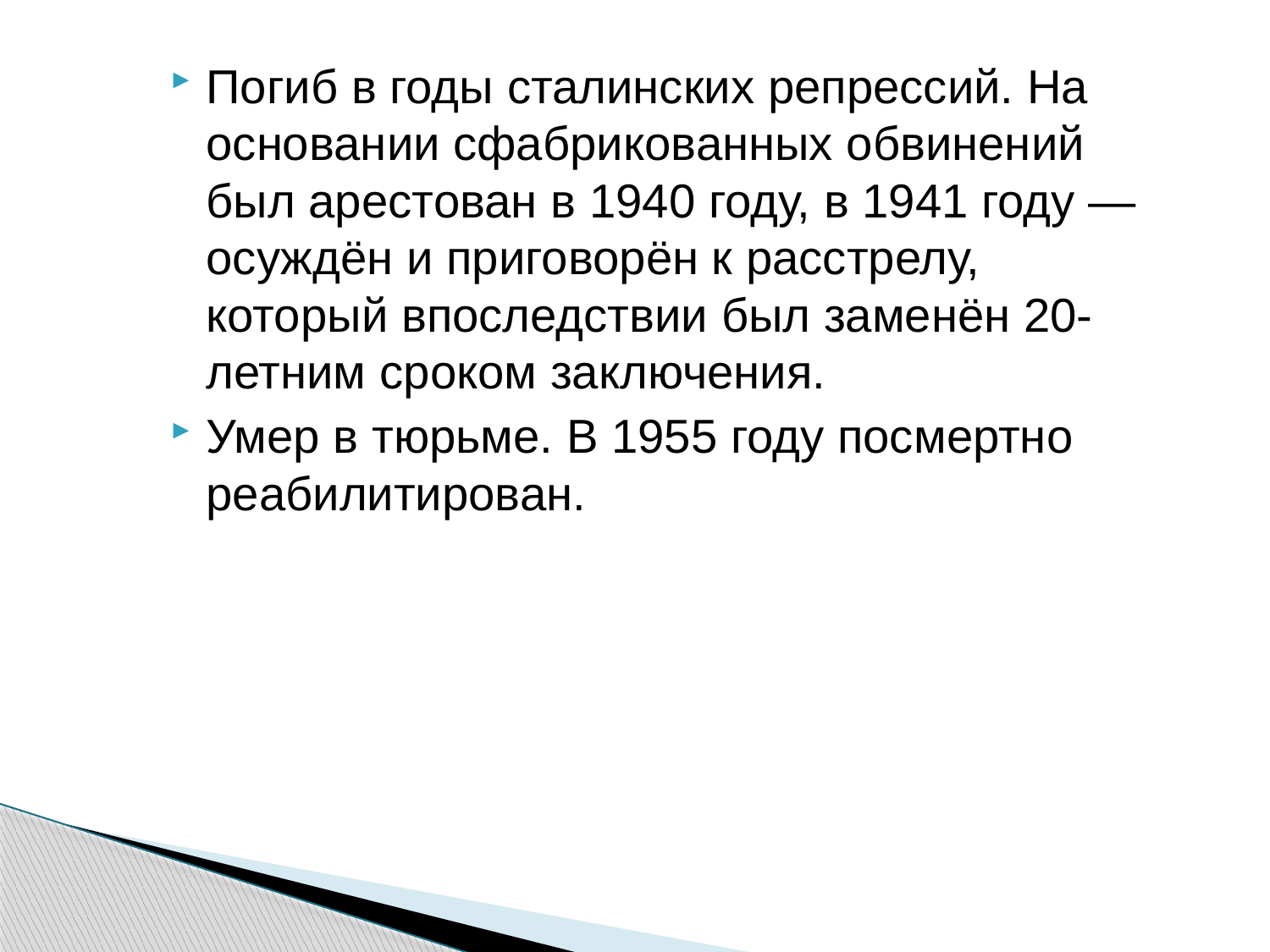

Погиб в годы сталинских репрессий. На основании сфабрикованных обвинений был арестован в 1940 году, в 1941 году — осуждён и приговорён к расстрелу, который впоследствии был заменён 20-летним сроком заключения.
Умер в тюрьме. В 1955 году посмертно реабилитирован.